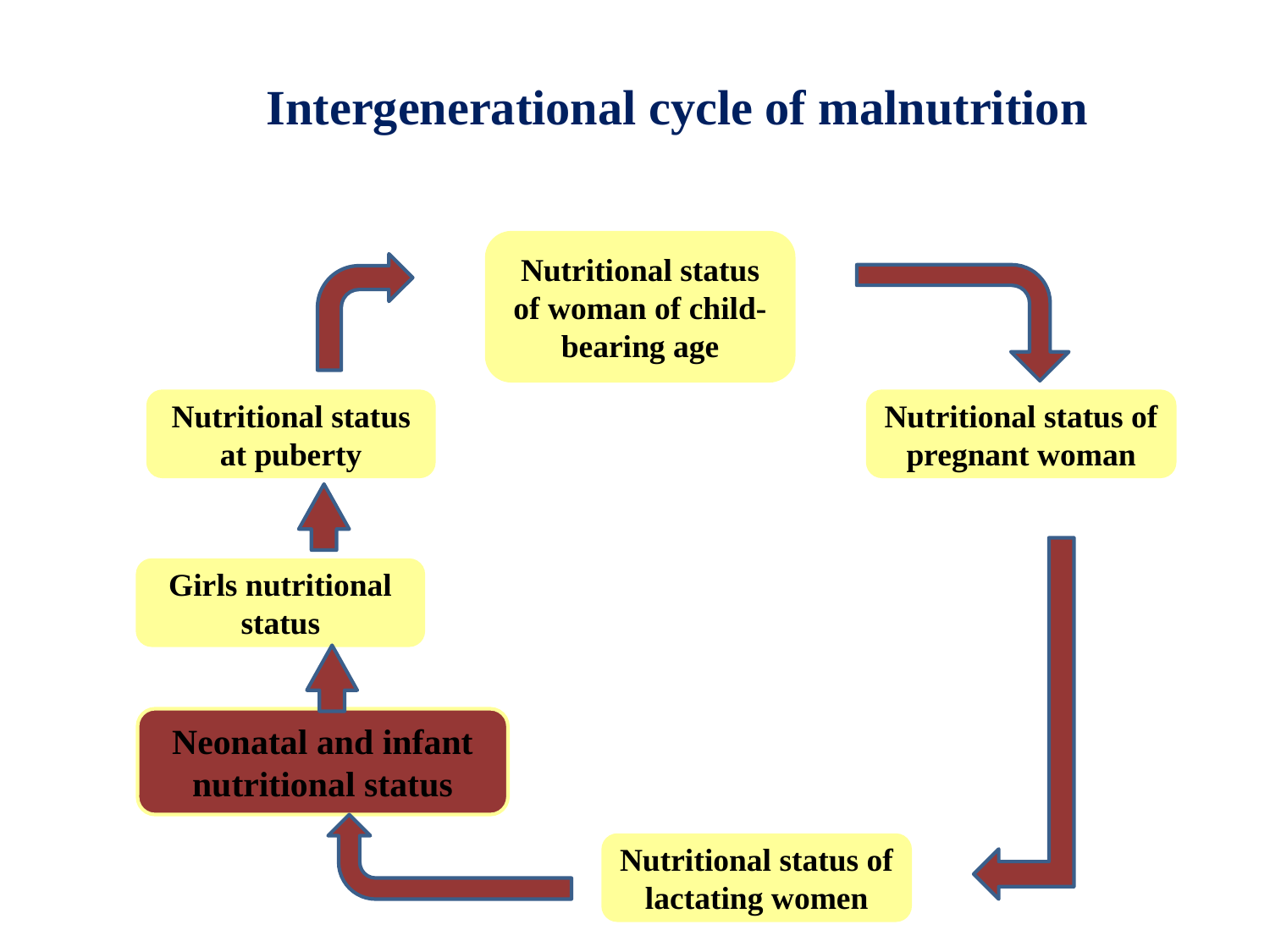

# Intergenerational cycle of malnutrition

Nutritional status of woman of child- bearing age

Nutritional status at puberty
Nutritional status of pregnant woman

Girls nutritional status

Neonatal and infant nutritional status

Nutritional status of lactating women